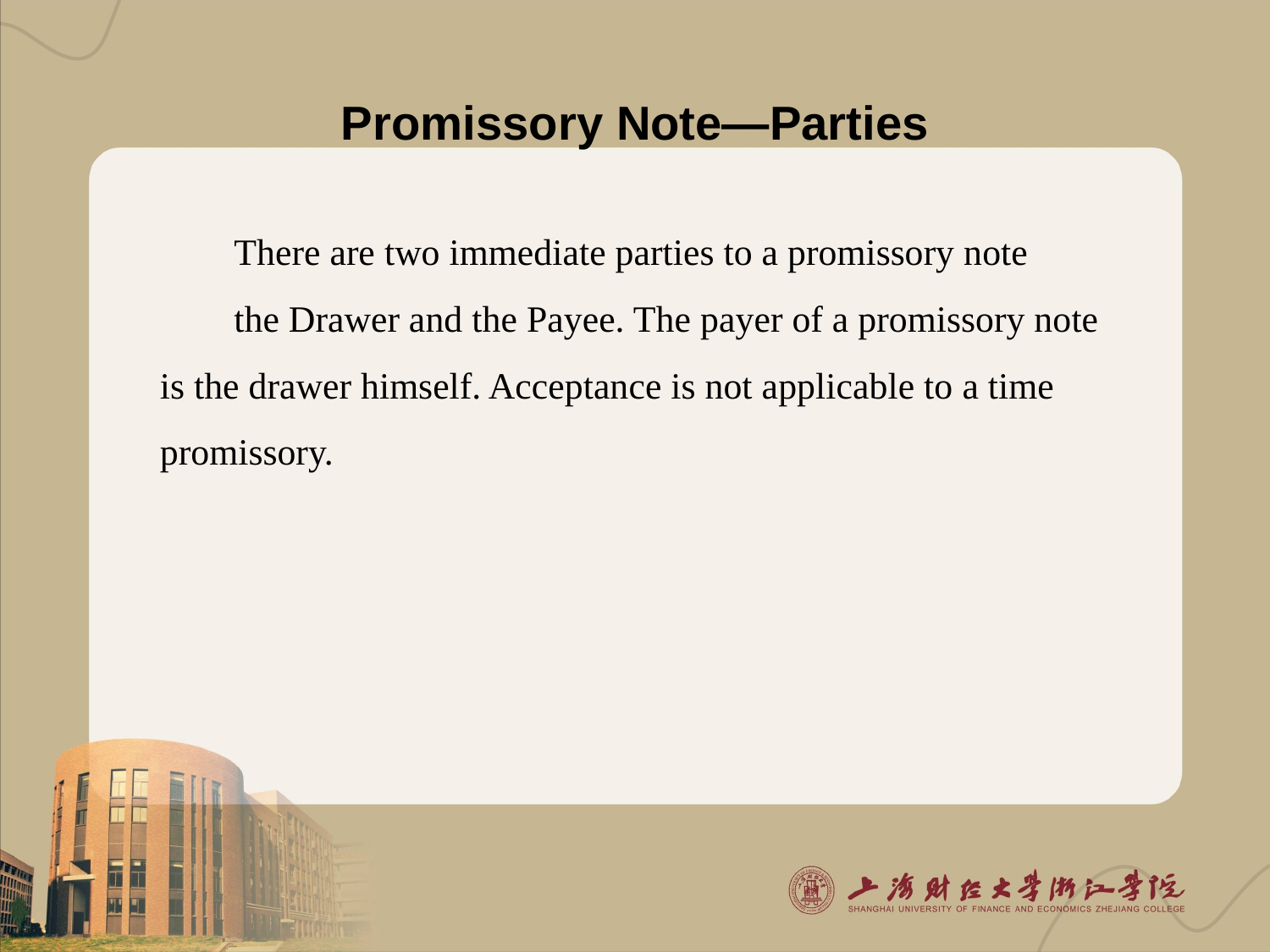

# Promissory Note—Parties
There are two immediate parties to a promissory note
the Drawer and the Payee. The payer of a promissory note is the drawer himself. Acceptance is not applicable to a time promissory.